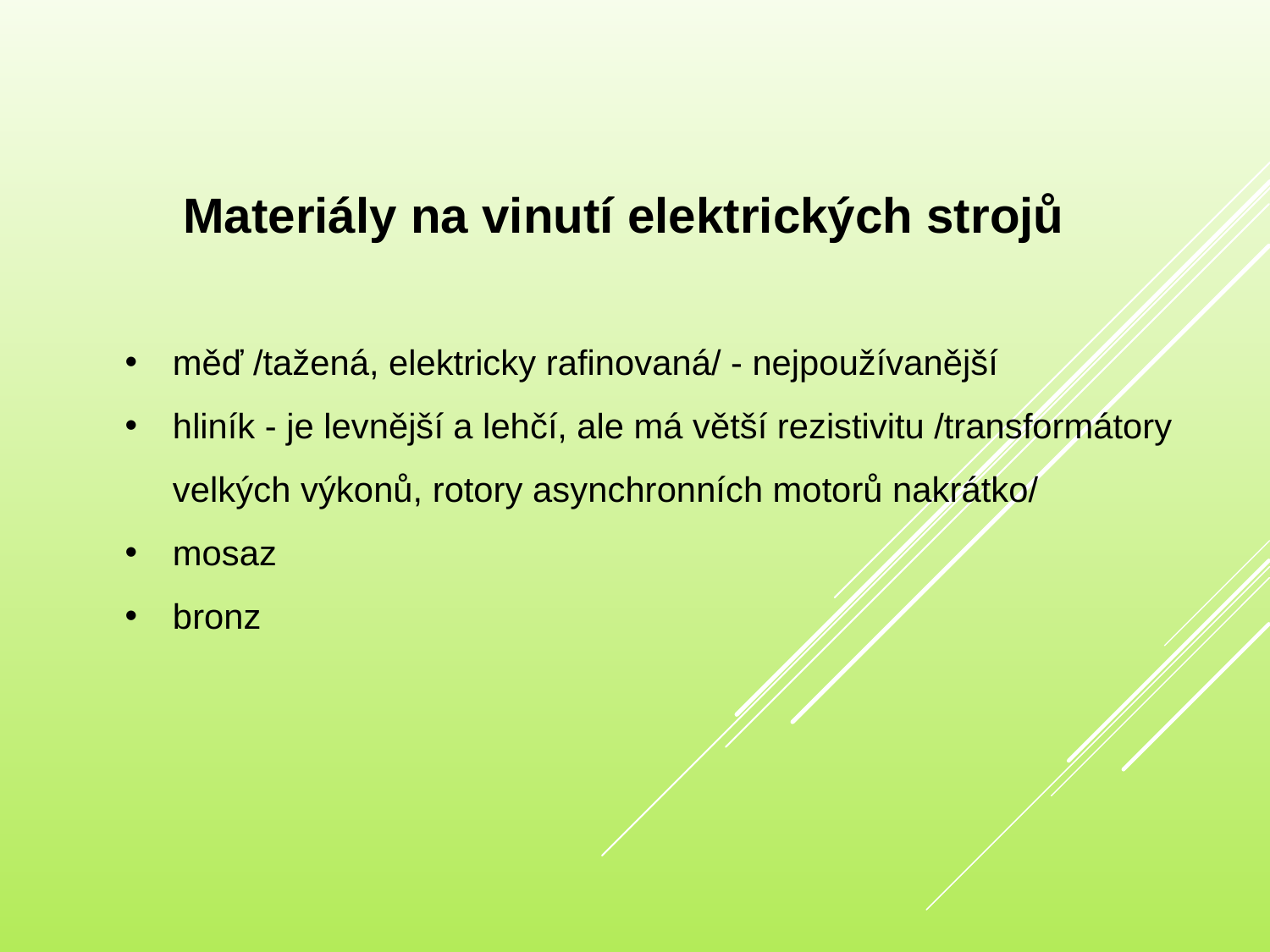

Materiály na vinutí elektrických strojů

měď /tažená, elektricky rafinovaná/ - nejpoužívanější
hliník - je levnější a lehčí, ale má větší rezistivitu /transformátory velkých výkonů, rotory asynchronních motorů nakrátko/
mosaz
bronz